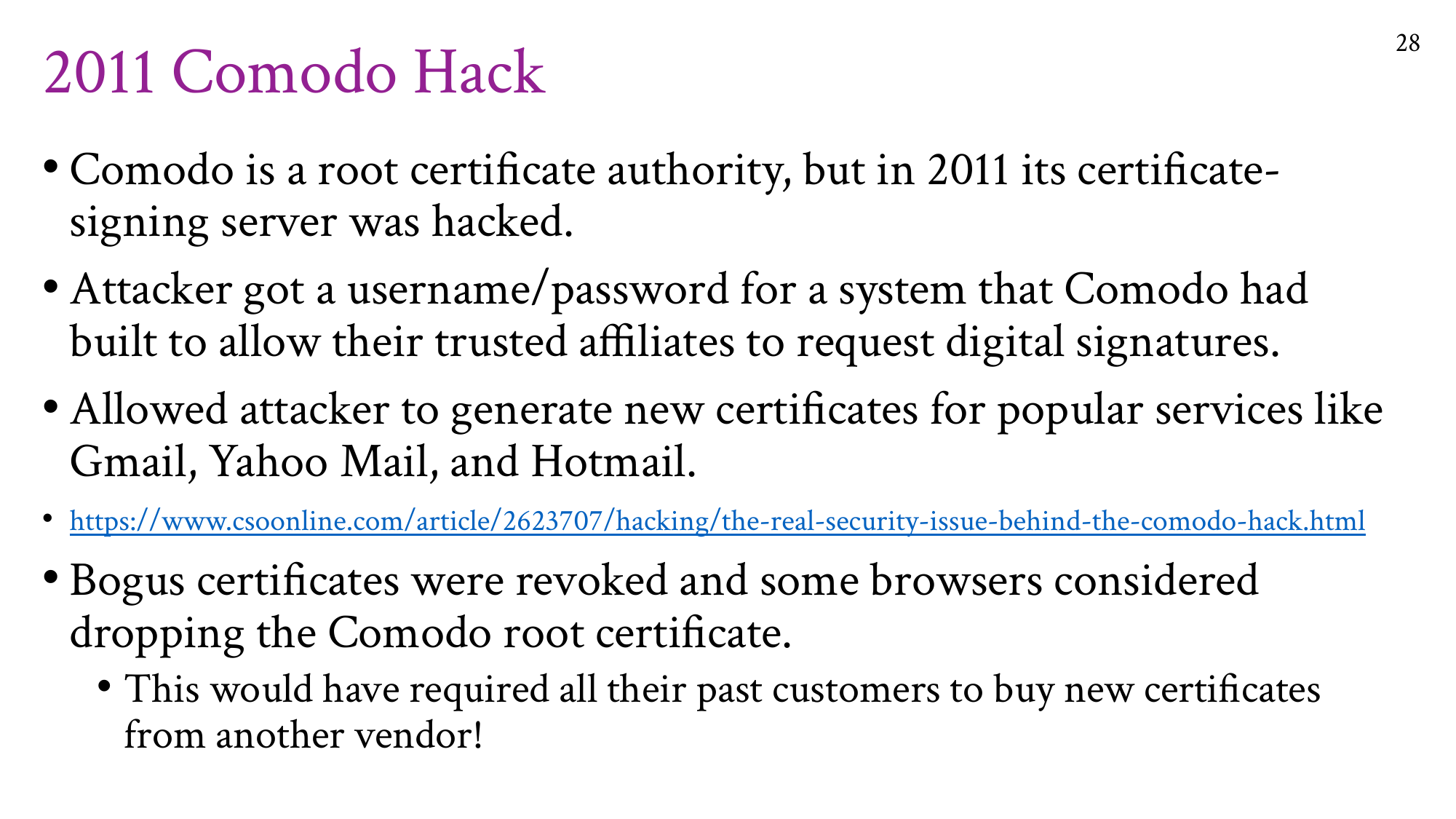

# 2011 Comodo Hack
Comodo is a root certificate authority, but in 2011 its certificate-signing server was hacked.
Attacker got a username/password for a system that Comodo had built to allow their trusted affiliates to request digital signatures.
Allowed attacker to generate new certificates for popular services like Gmail, Yahoo Mail, and Hotmail.
https://www.csoonline.com/article/2623707/hacking/the-real-security-issue-behind-the-comodo-hack.html
Bogus certificates were revoked and some browsers considered dropping the Comodo root certificate.
This would have required all their past customers to buy new certificates from another vendor!